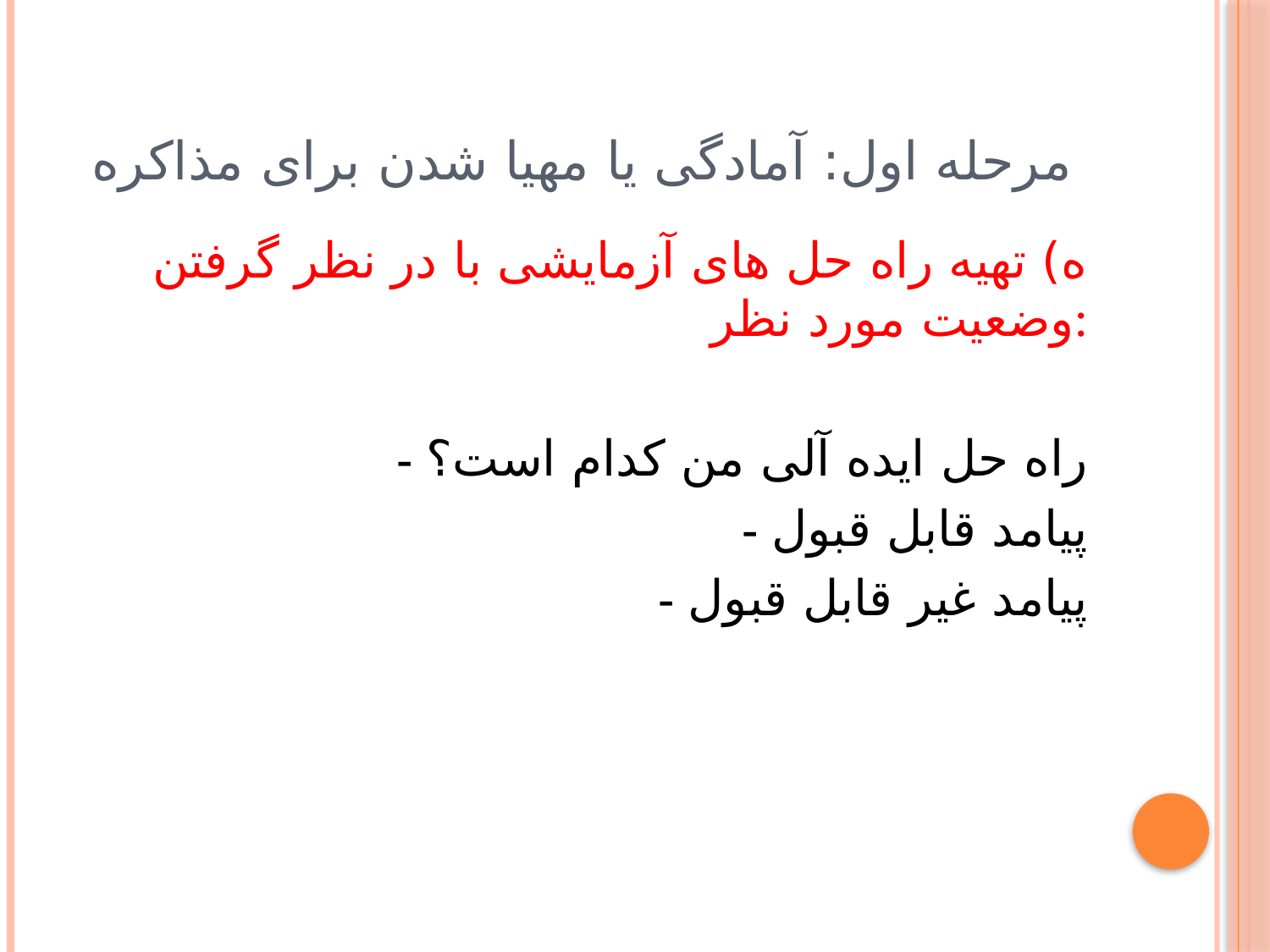

# مرحله اول: آمادگی یا مهیا شدن برای مذاکره
ه) تهیه راه حل های آزمایشی با در نظر گرفتن وضعیت مورد نظر:

- راه حل ایده آلی من کدام است؟
- پیامد قابل قبول
- پیامد غیر قابل قبول